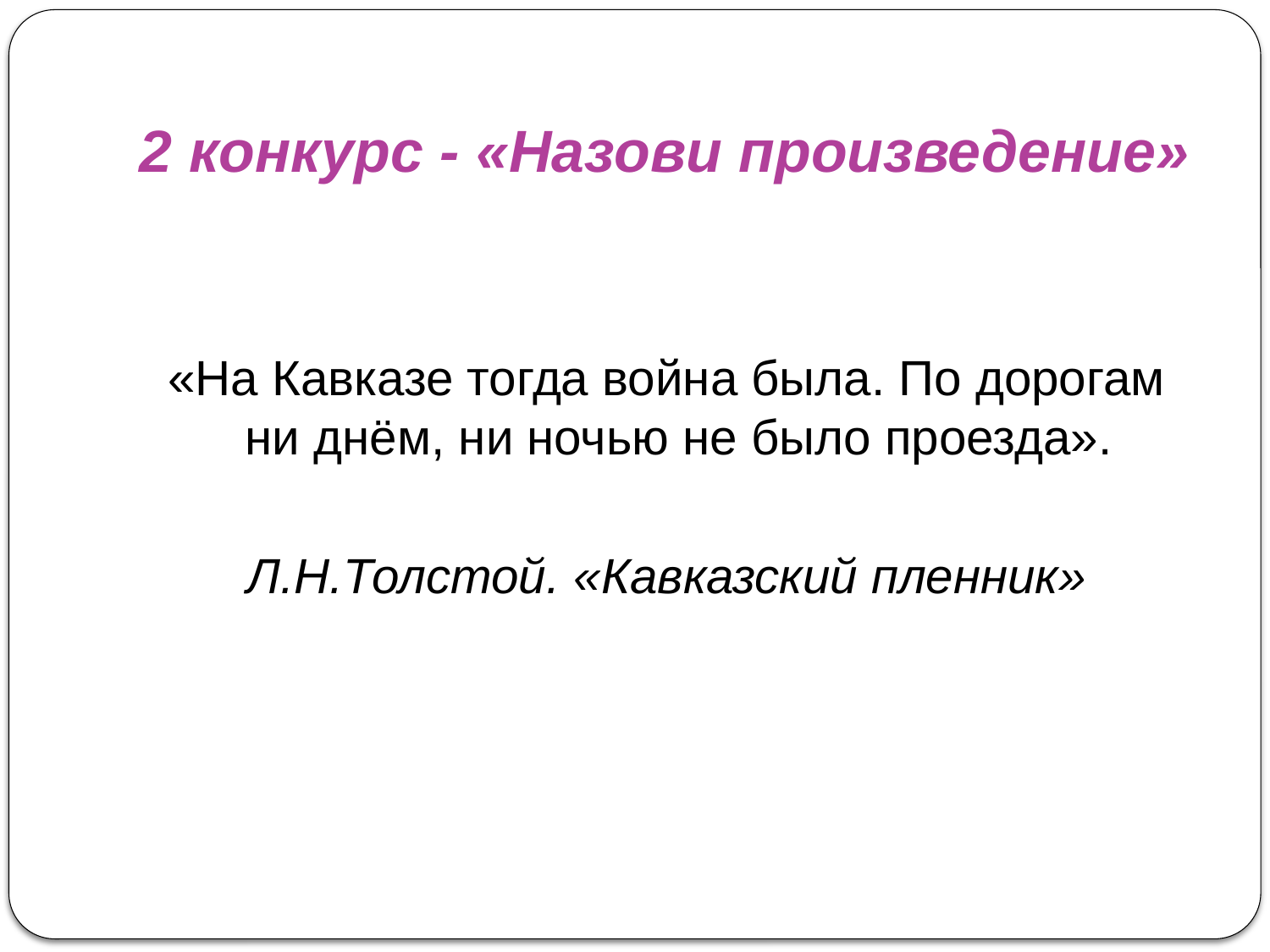

# 2 конкурс - «Назови произведение»

«На Кавказе тогда война была. По дорогам ни днём, ни ночью не было проезда».

Л.Н.Толстой. «Кавказский пленник»